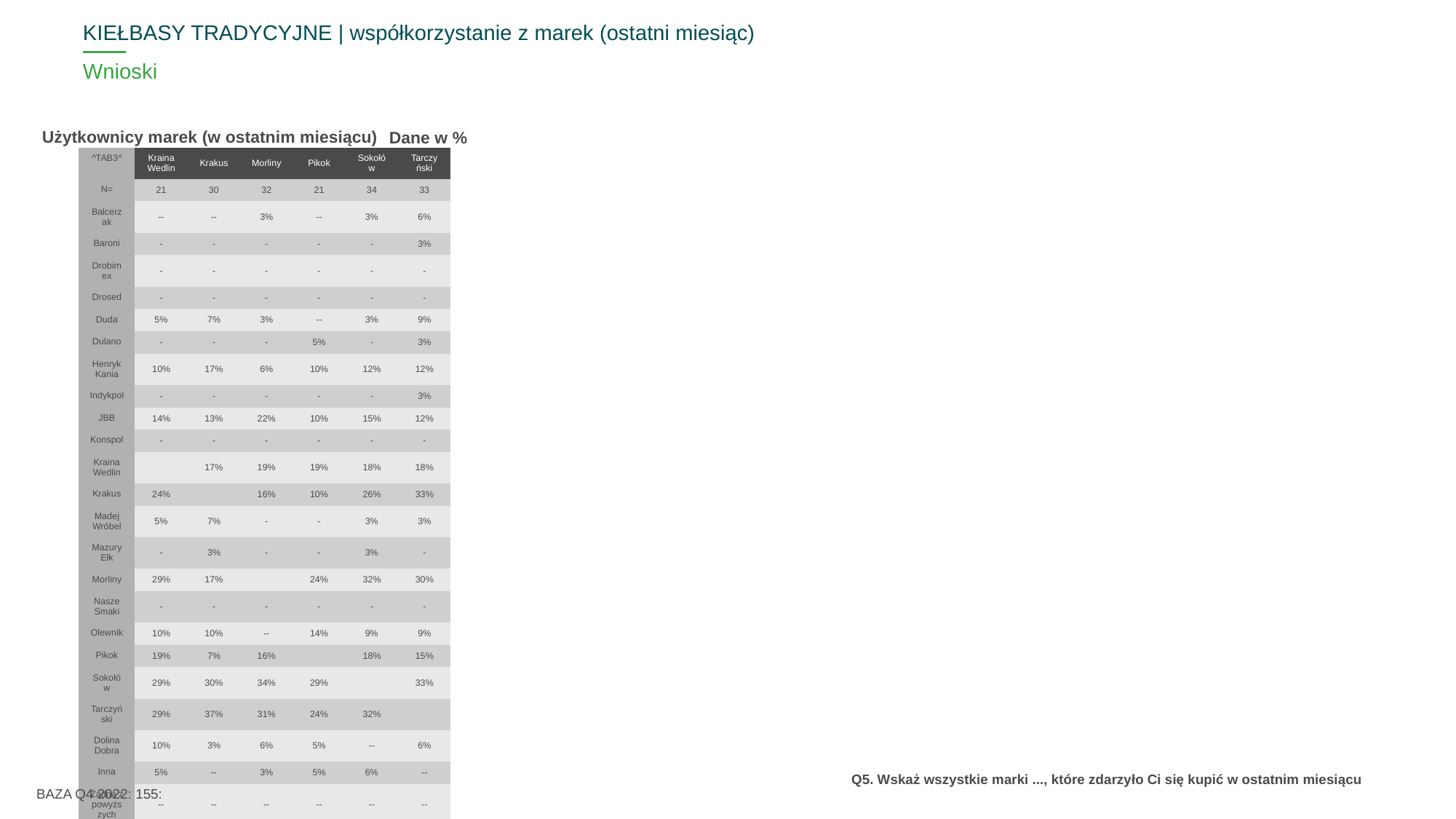

KIEŁBASY TRADYCYJNE | współkorzystanie z marek (ostatni miesiąc)
# Wnioski
Użytkownicy marek (w ostatnim miesiącu)
Dane w %
| ^TAB3^ | Kraina Wedlin | Krakus | Morliny | Pikok | Sokołów | Tarczyński |
| --- | --- | --- | --- | --- | --- | --- |
| N= | 21 | 30 | 32 | 21 | 34 | 33 |
| Balcerzak | -- | -- | 3% | -- | 3% | 6% |
| Baroni | - | - | - | - | - | 3% |
| Drobimex | - | - | - | - | - | - |
| Drosed | - | - | - | - | - | - |
| Duda | 5% | 7% | 3% | -- | 3% | 9% |
| Dulano | - | - | - | 5% | - | 3% |
| Henryk Kania | 10% | 17% | 6% | 10% | 12% | 12% |
| Indykpol | - | - | - | - | - | 3% |
| JBB | 14% | 13% | 22% | 10% | 15% | 12% |
| Konspol | - | - | - | - | - | - |
| Kraina Wedlin |  | 17% | 19% | 19% | 18% | 18% |
| Krakus | 24% |  | 16% | 10% | 26% | 33% |
| Madej Wróbel | 5% | 7% | - | - | 3% | 3% |
| Mazury Ełk | - | 3% | - | - | 3% | - |
| Morliny | 29% | 17% |  | 24% | 32% | 30% |
| Nasze Smaki | - | - | - | - | - | - |
| Olewnik | 10% | 10% | -- | 14% | 9% | 9% |
| Pikok | 19% | 7% | 16% |  | 18% | 15% |
| Sokołów | 29% | 30% | 34% | 29% |  | 33% |
| Tarczyński | 29% | 37% | 31% | 24% | 32% |  |
| Dolina Dobra | 10% | 3% | 6% | 5% | -- | 6% |
| Inna | 5% | -- | 3% | 5% | 6% | -- |
| Żadna z powyższych | -- | -- | -- | -- | -- | -- |

BAZA Q4 2022: 155:
Q5. Wskaż wszystkie marki ..., które zdarzyło Ci się kupić w ostatnim miesiącu